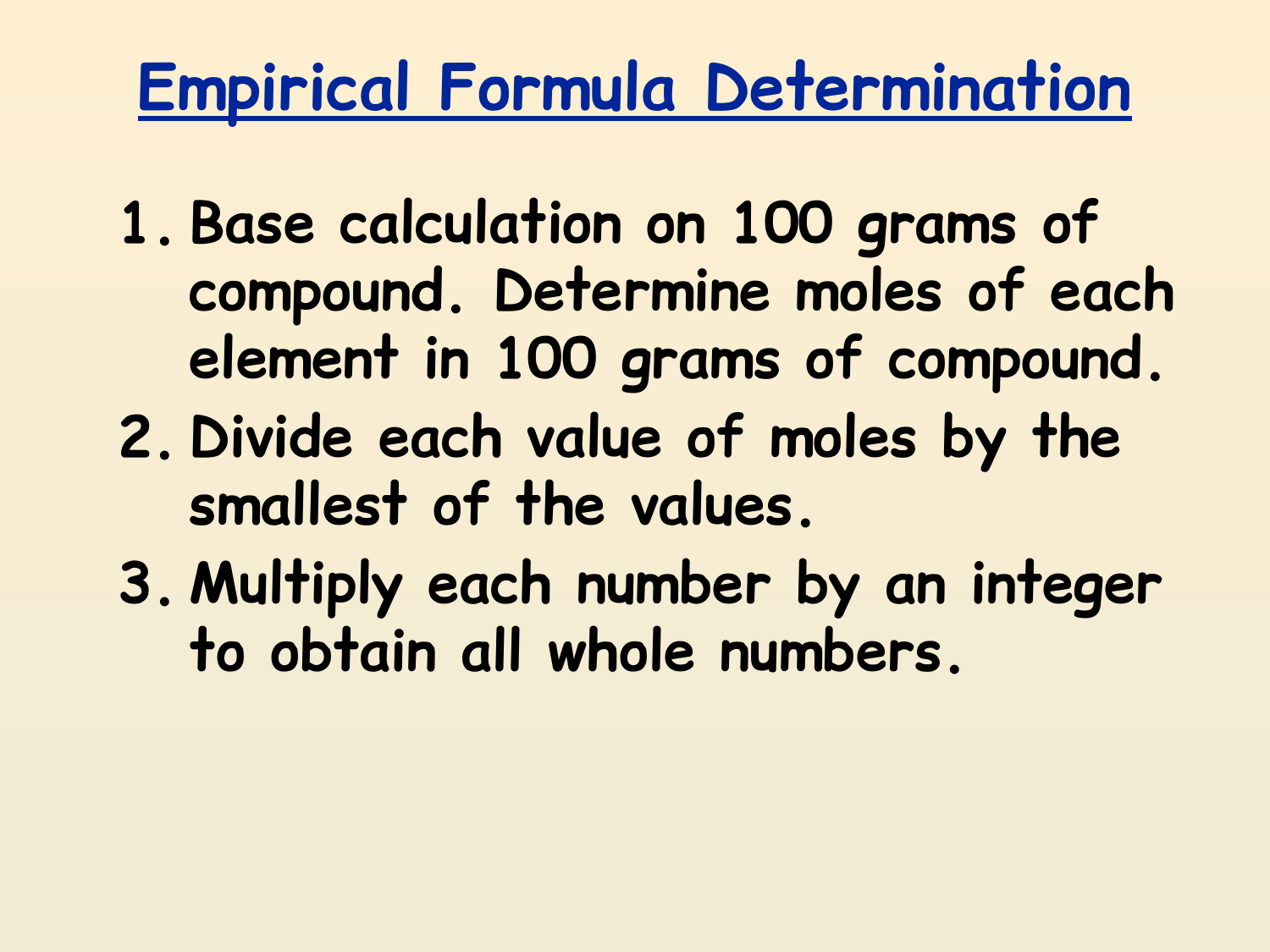

# Empirical Formula Determination
Base calculation on 100 grams of compound. Determine moles of each element in 100 grams of compound.
Divide each value of moles by the smallest of the values.
Multiply each number by an integer to obtain all whole numbers.